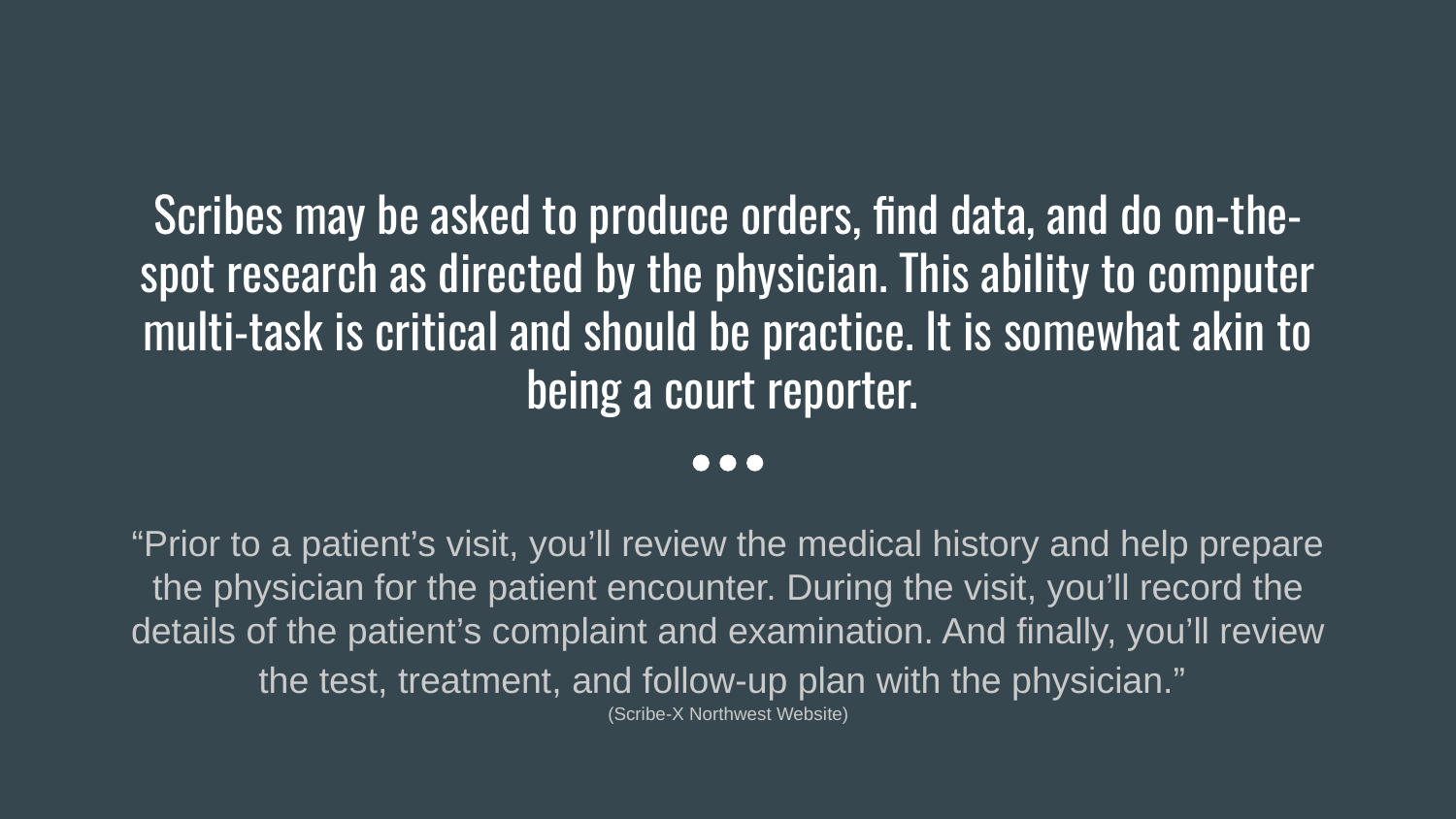

# Scribes may be asked to produce orders, find data, and do on-the-spot research as directed by the physician. This ability to computer multi-task is critical and should be practice. It is somewhat akin to being a court reporter.
“Prior to a patient’s visit, you’ll review the medical history and help prepare the physician for the patient encounter. During the visit, you’ll record the details of the patient’s complaint and examination. And finally, you’ll review the test, treatment, and follow-up plan with the physician.”
(Scribe-X Northwest Website)